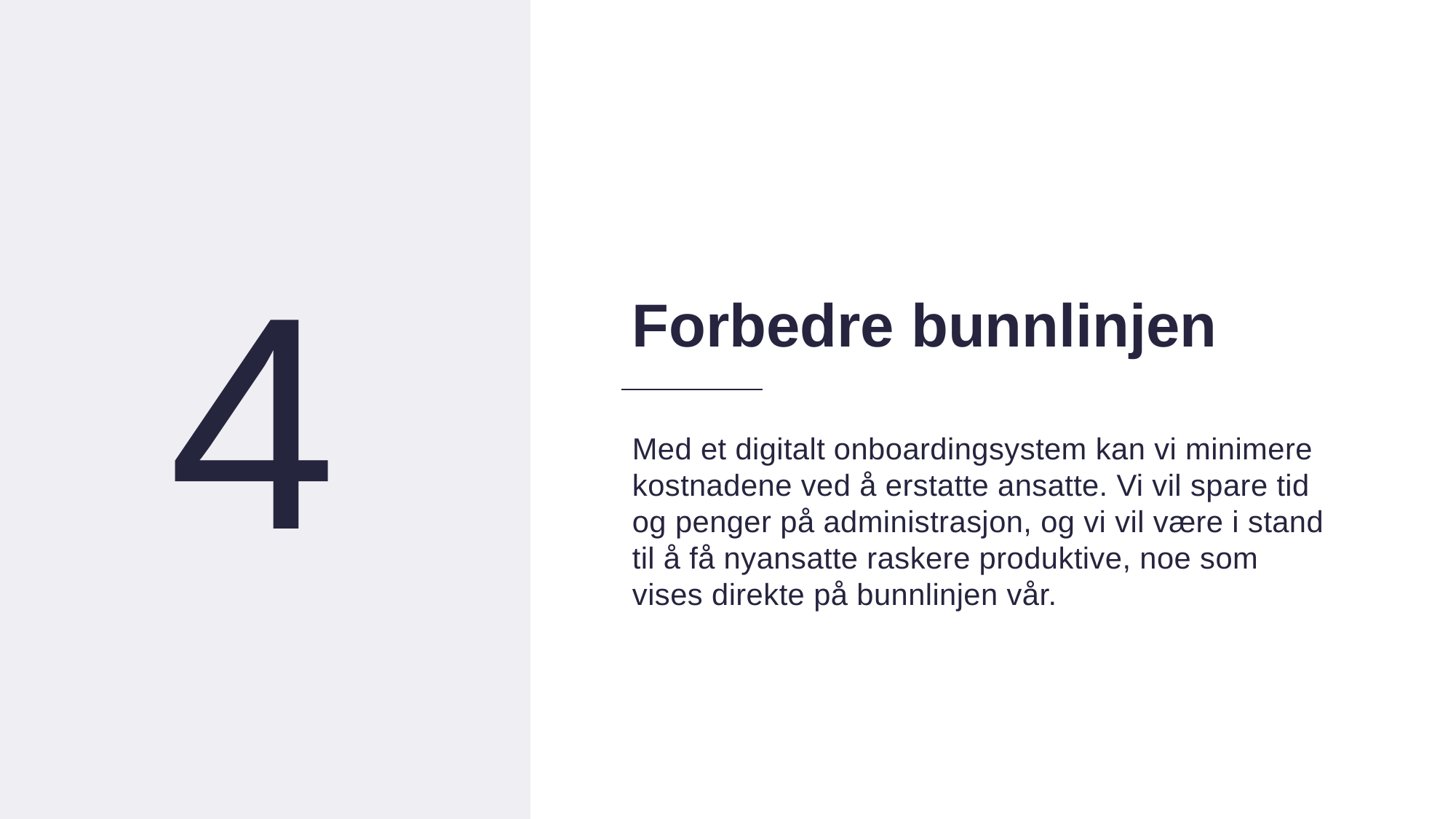

17
4
Forbedre bunnlinjen
Med et digitalt onboardingsystem kan vi minimere kostnadene ved å erstatte ansatte. Vi vil spare tid og penger på administrasjon, og vi vil være i stand til å få nyansatte raskere produktive, noe som vises direkte på bunnlinjen vår.